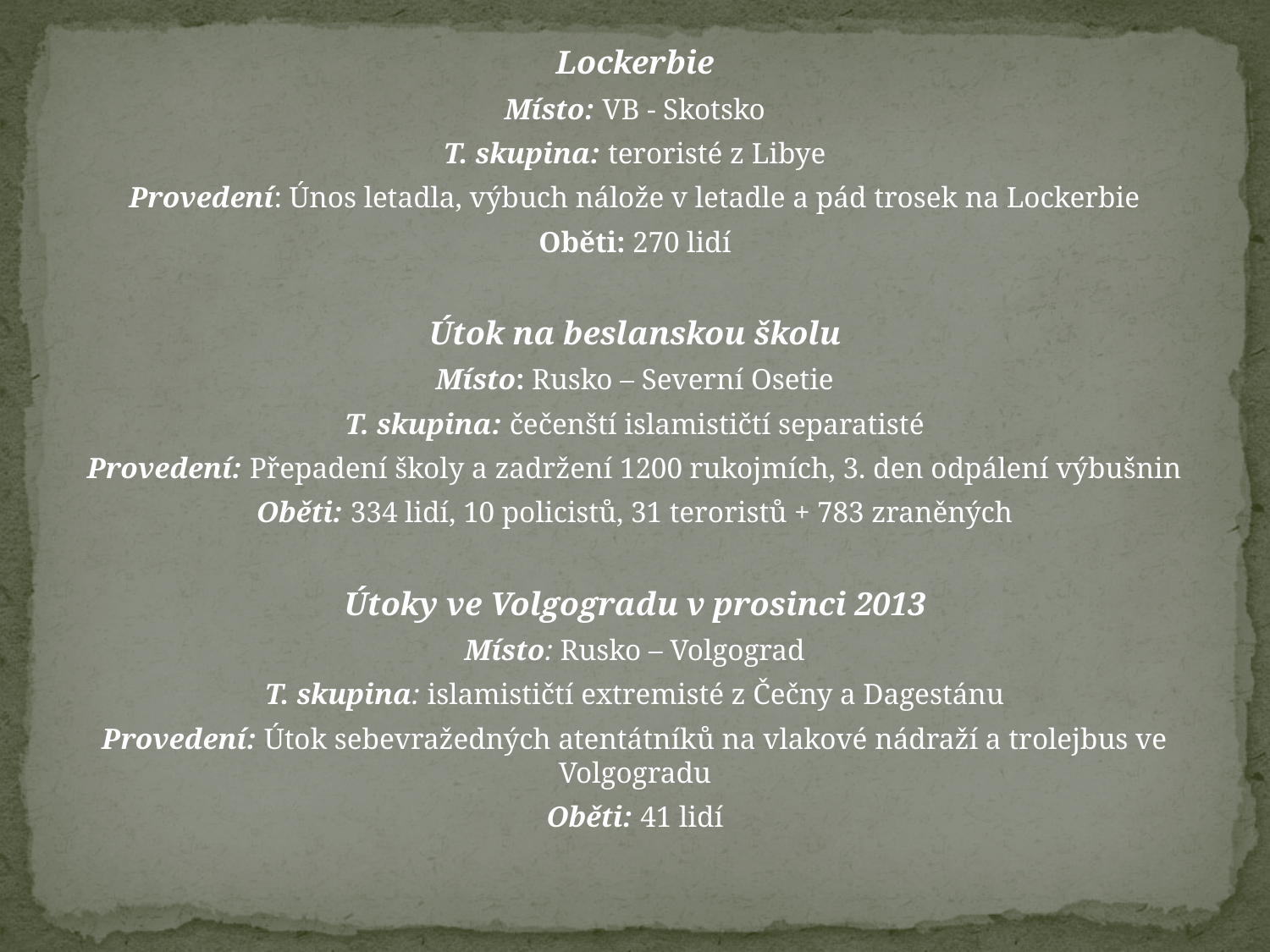

Lockerbie
Místo: VB - Skotsko
T. skupina: teroristé z Libye
Provedení: Únos letadla, výbuch nálože v letadle a pád trosek na Lockerbie
Oběti: 270 lidí

Útok na beslanskou školu
Místo: Rusko – Severní Osetie
T. skupina: čečenští islamističtí separatisté
Provedení: Přepadení školy a zadržení 1200 rukojmích, 3. den odpálení výbušnin
Oběti: 334 lidí, 10 policistů, 31 teroristů + 783 zraněných

Útoky ve Volgogradu v prosinci 2013
Místo: Rusko – Volgograd
T. skupina: islamističtí extremisté z Čečny a Dagestánu
Provedení: Útok sebevražedných atentátníků na vlakové nádraží a trolejbus ve Volgogradu
Oběti: 41 lidí